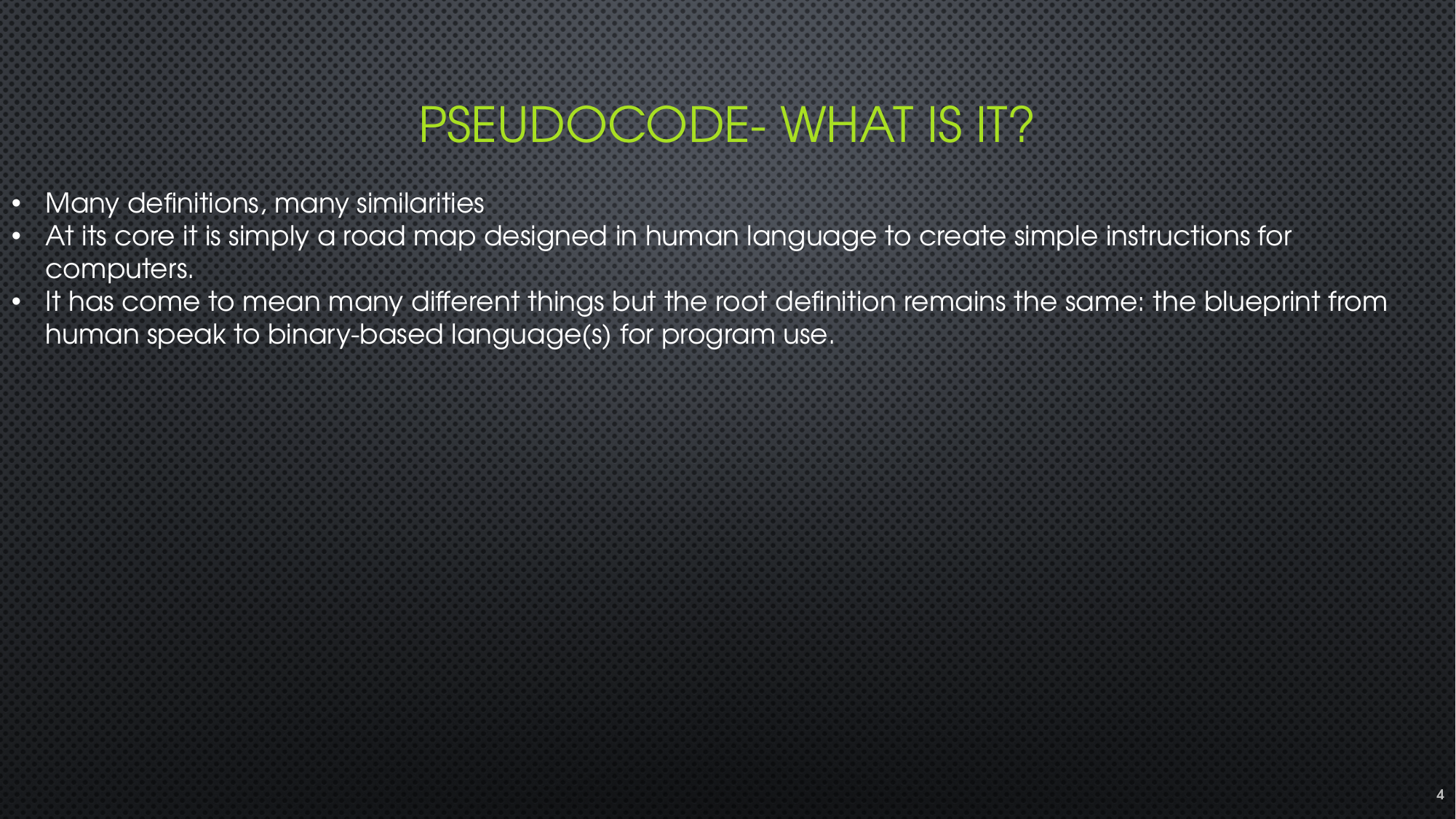

# Pseudocode- What is it?
Many definitions, many similarities
At its core it is simply a road map designed in human language to create simple instructions for computers.
It has come to mean many different things but the root definition remains the same: the blueprint from human speak to binary-based language(s) for program use.
4